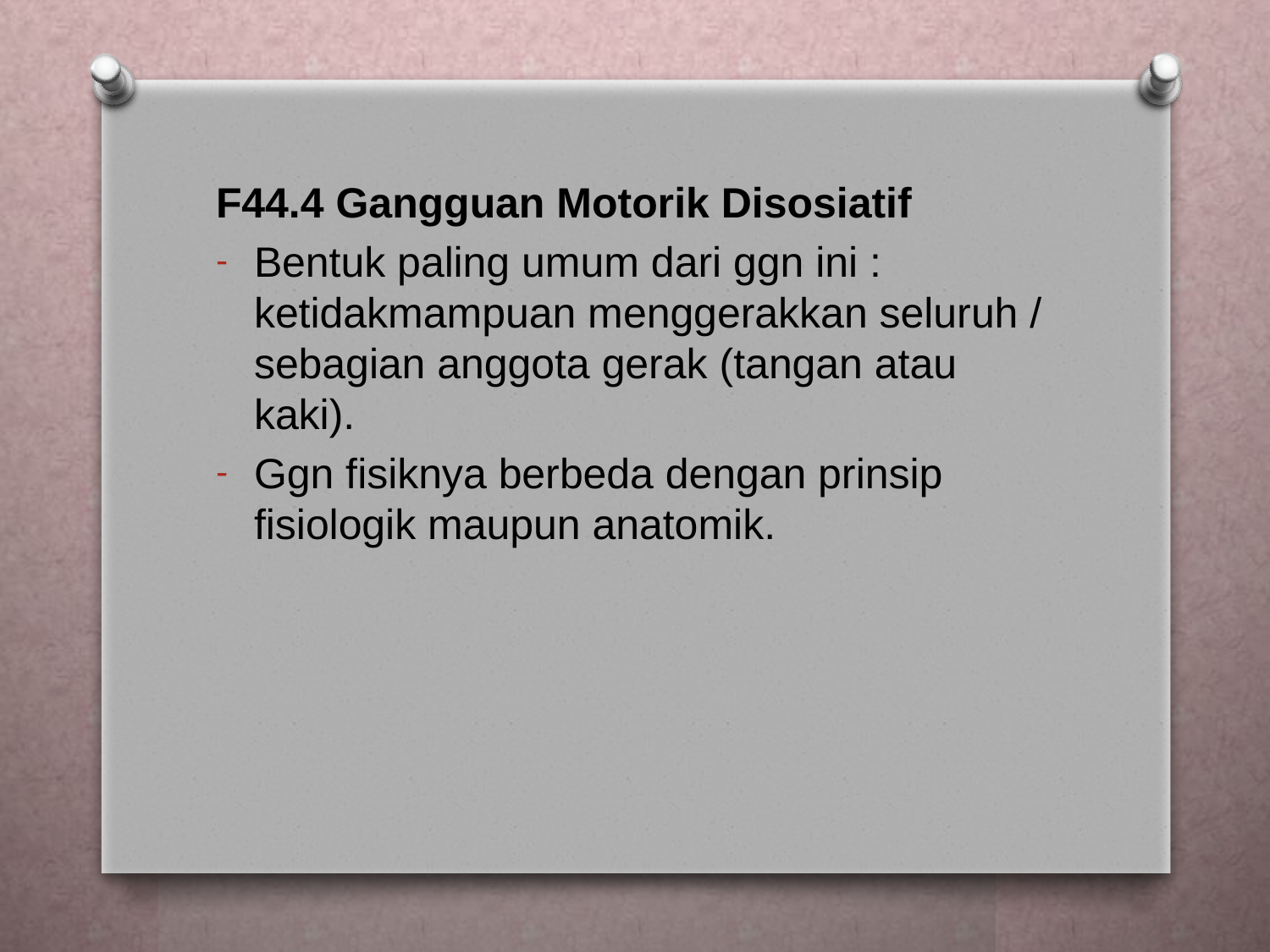

F44.4 Gangguan Motorik Disosiatif
Bentuk paling umum dari ggn ini : ketidakmampuan menggerakkan seluruh / sebagian anggota gerak (tangan atau kaki).
Ggn fisiknya berbeda dengan prinsip fisiologik maupun anatomik.